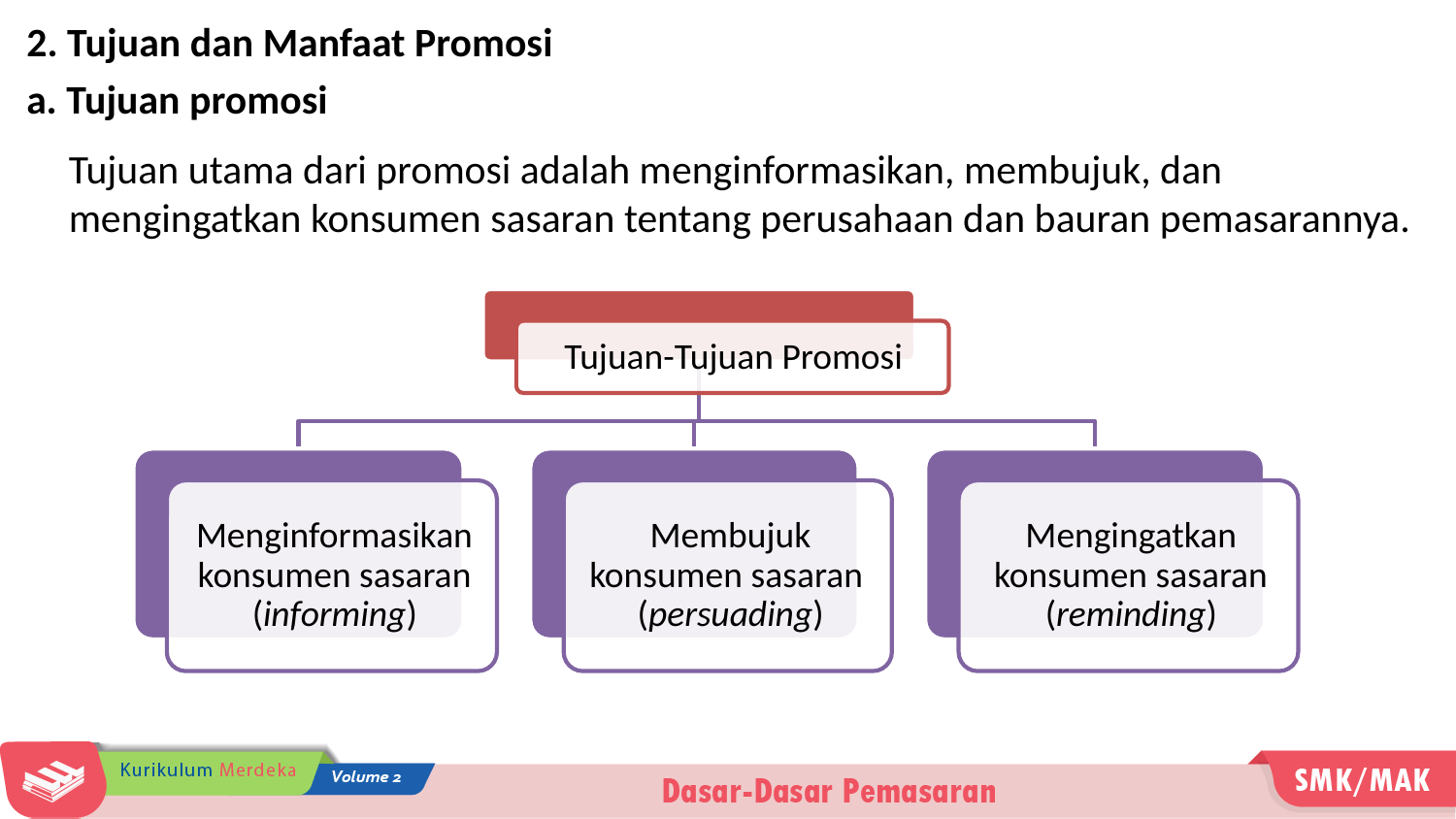

2. Tujuan dan Manfaat Promosi
a. Tujuan promosi
Tujuan utama dari promosi adalah menginformasikan, membujuk, dan mengingatkan konsumen sasaran tentang perusahaan dan bauran pemasarannya.
Tujuan-Tujuan Promosi
Menginformasikan konsumen sasaran (informing)
Membujuk konsumen sasaran  (persuading)
Mengingatkan konsumen sasaran (reminding)